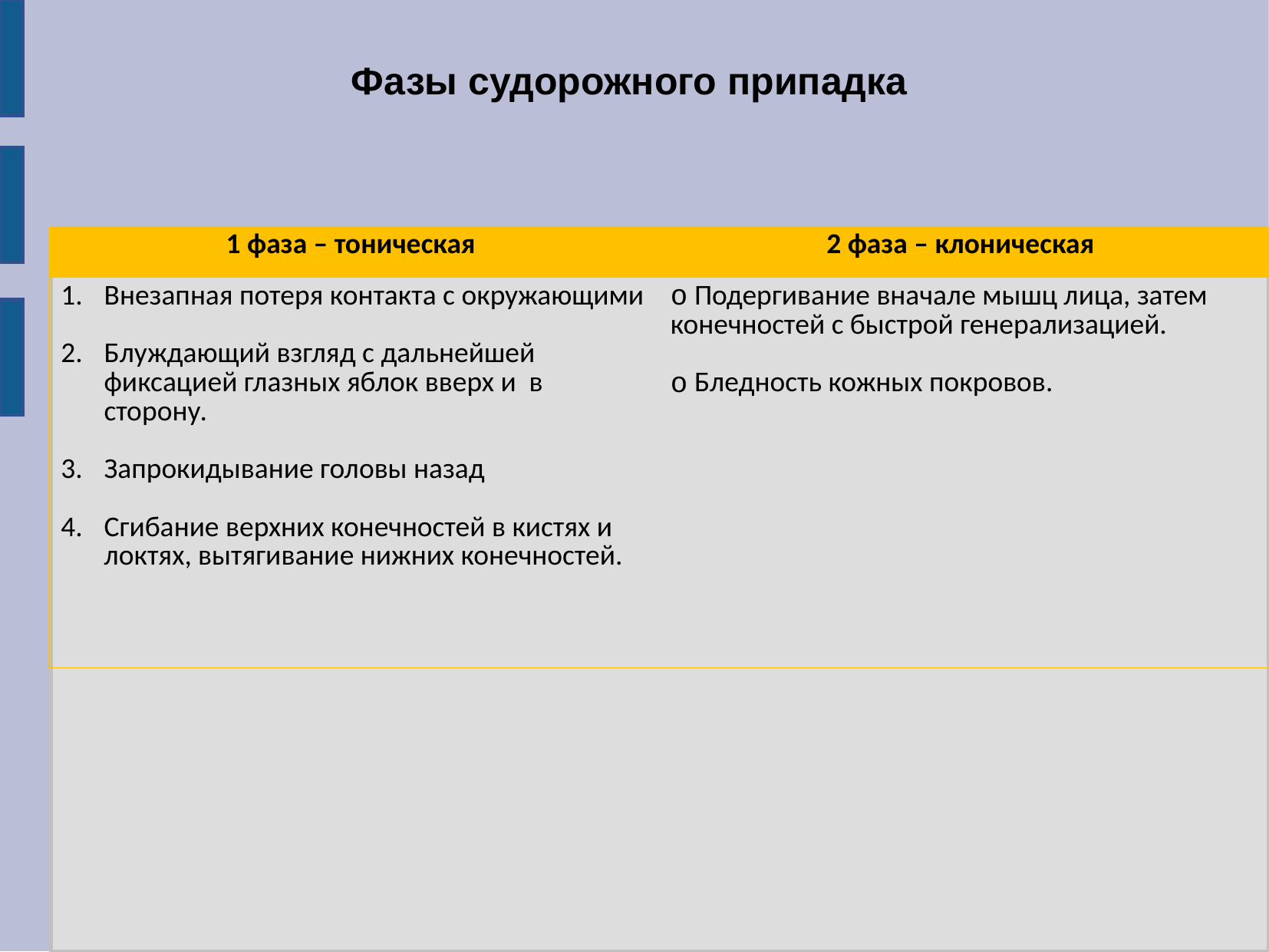

# Фазы судорожного припадка
| 1 фаза – тоническая | 2 фаза – клоническая |
| --- | --- |
| Внезапная потеря контакта с окружающими Блуждающий взгляд с дальнейшей фиксацией глазных яблок вверх и в сторону. Запрокидывание головы назад Сгибание верхних конечностей в кистях и локтях, вытягивание нижних конечностей. | Подергивание вначале мышц лица, затем конечностей с быстрой генерализацией. Бледность кожных покровов. |